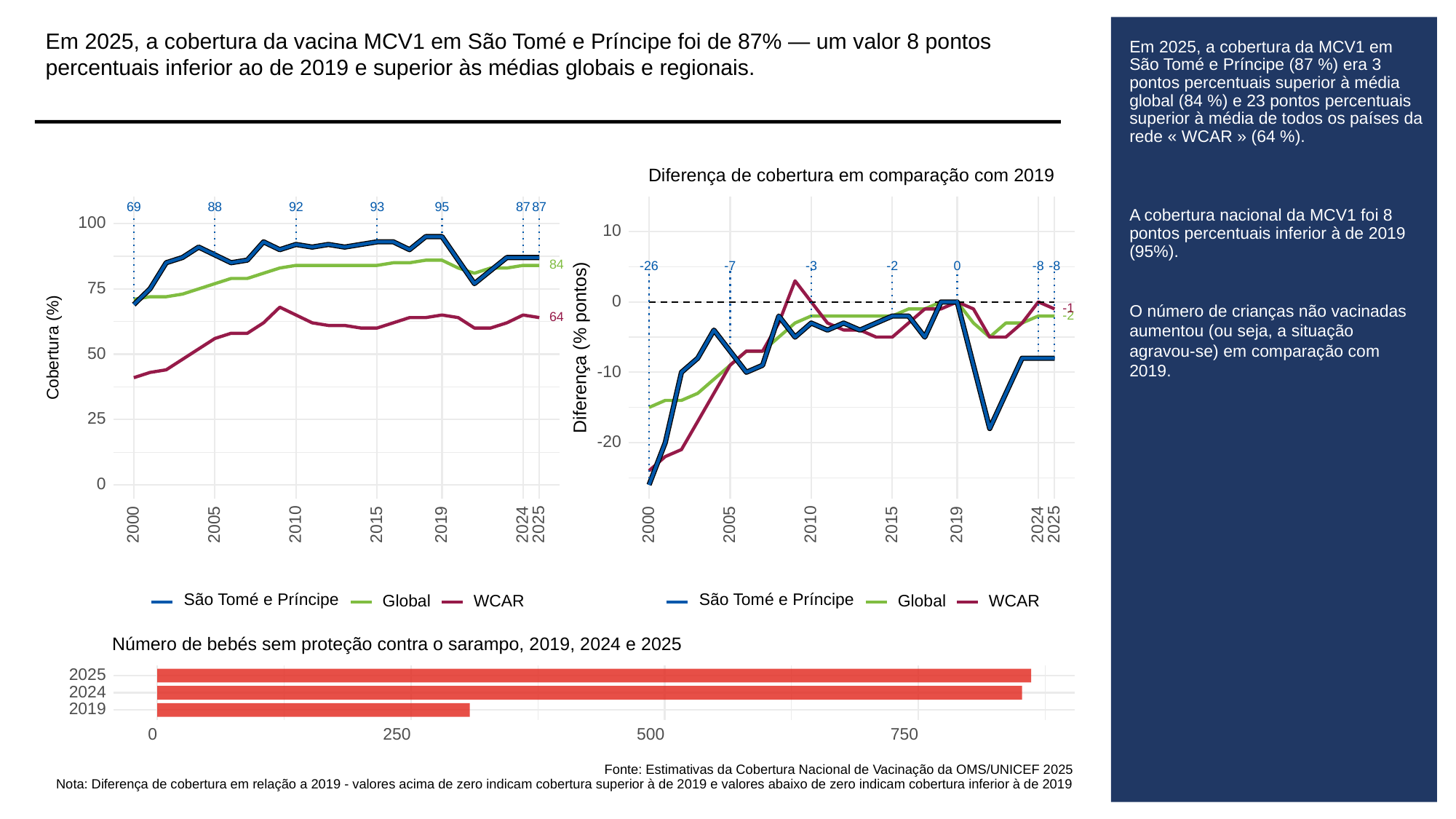

Em 2025, a cobertura da vacina MCV1 em São Tomé e Príncipe foi de 87% — um valor 8 pontos percentuais inferior ao de 2019 e superior às médias globais e regionais.
# Em 2025, a cobertura da MCV1 em São Tomé e Príncipe (87 %) era 3 pontos percentuais superior à média global (84 %) e 23 pontos percentuais superior à média de todos os países da rede « WCAR » (64 %).

A cobertura nacional da MCV1 foi 8 pontos percentuais inferior à de 2019 (95%).

O número de crianças não vacinadas aumentou (ou seja, a situação agravou-se) em comparação com 2019.

Diferença de cobertura em comparação com 2019

93
69
88
92
95
87
87
100

10

84
-3
-26
0
-8
-8
-2
-7

75

0

-1

-2
64

Diferença (% pontos)
Cobertura (%)
50

-10

25

-20

0

2000
2005
2010
2015
2019
2024
2025
2000
2005
2010
2015
2019
2024
2025
São Tomé e Príncipe
São Tomé e Príncipe
Global
WCAR
Global
WCAR

Número de bebés sem proteção contra o sarampo, 2019, 2024 e 2025

2025

2024

2019

0
250
500
750
Fonte: Estimativas da Cobertura Nacional de Vacinação da OMS/UNICEF 2025
Nota: Diferença de cobertura em relação a 2019 - valores acima de zero indicam cobertura superior à de 2019 e valores abaixo de zero indicam cobertura inferior à de 2019